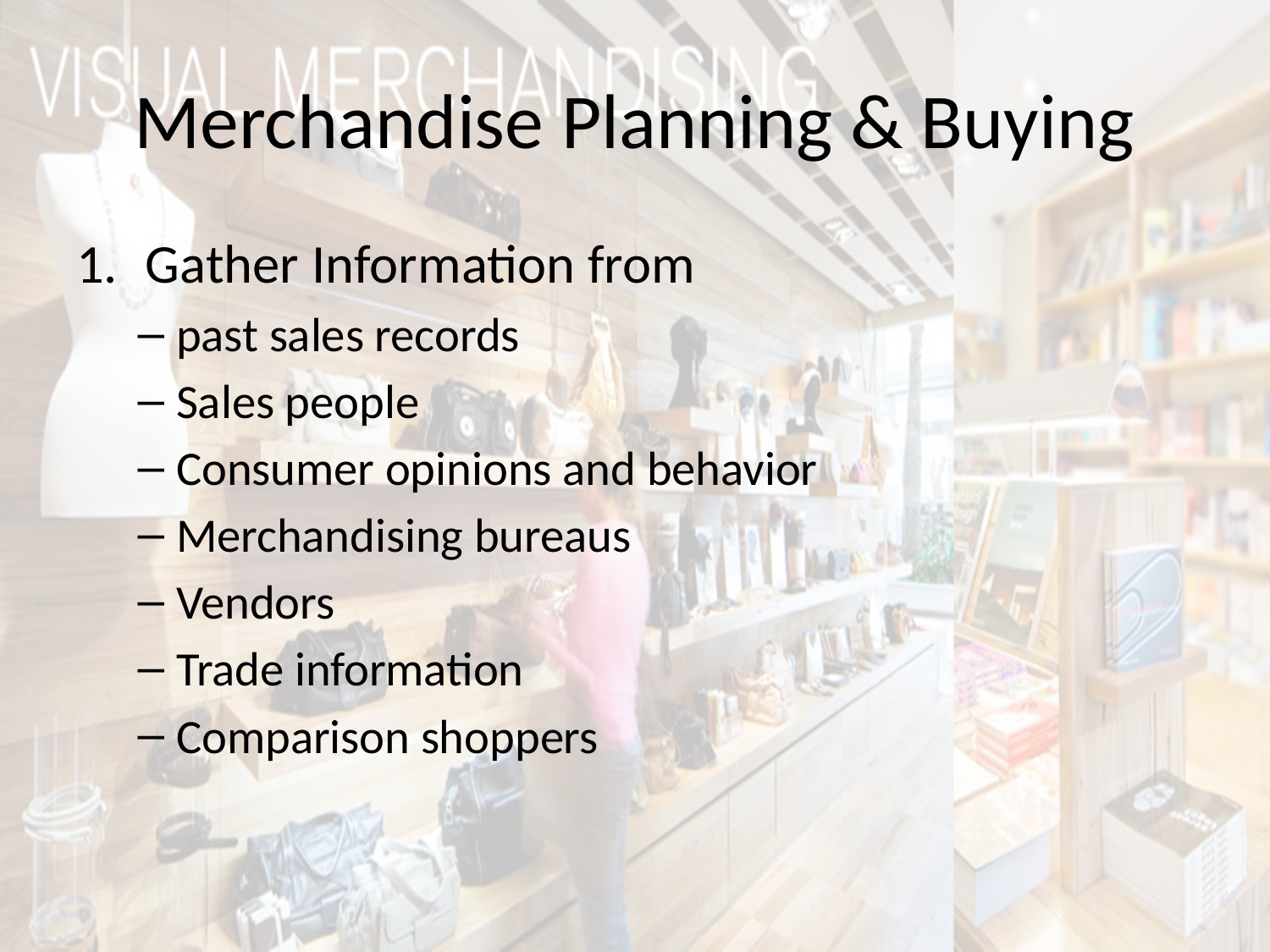

# Merchandise Planning & Buying
Gather Information from
past sales records
Sales people
Consumer opinions and behavior
Merchandising bureaus
Vendors
Trade information
Comparison shoppers